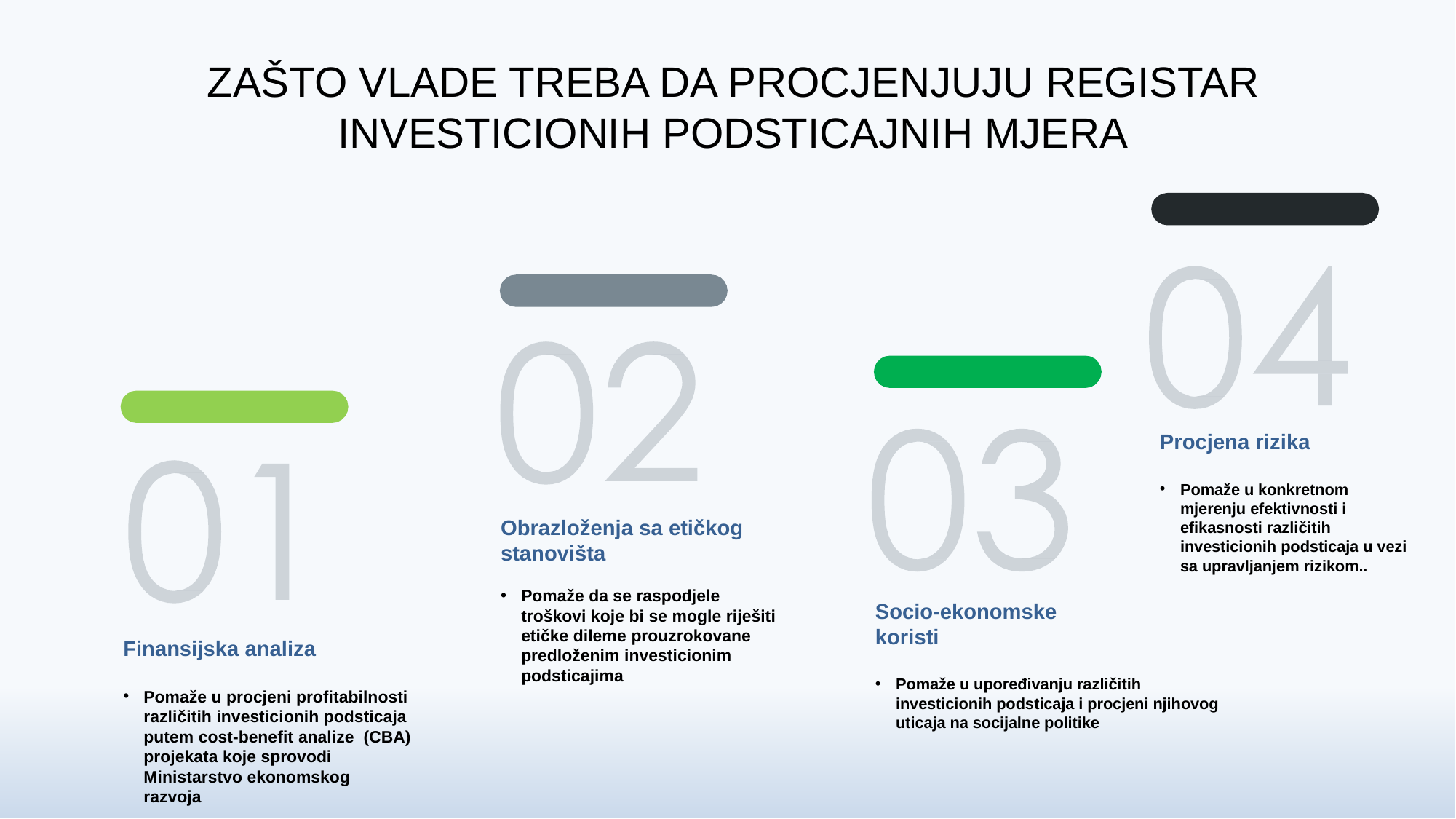

# ZAŠTO VLADE TREBA DA PROCJENJUJU REGISTAR INVESTICIONIH PODSTICAJNIH MJERA

Procjena rizika

Pomaže u konkretnom mjerenju efektivnosti i efikasnosti različitih investicionih podsticaja u vezi sa upravljanjem rizikom..

Obrazloženja sa etičkog stanovišta

Pomaže da se raspodjele troškovi koje bi se mogle riješiti etičke dileme prouzrokovane predloženim investicionim podsticajima
Socio-ekonomske
koristi

Pomaže u upoređivanju različitih investicionih podsticaja i procjeni njihovog uticaja na socijalne politike
Finansijska analiza

Pomaže u procjeni profitabilnosti različitih investicionih podsticaja putem cost-benefit analize  (CBA) projekata koje sprovodi Ministarstvo ekonomskog razvoja